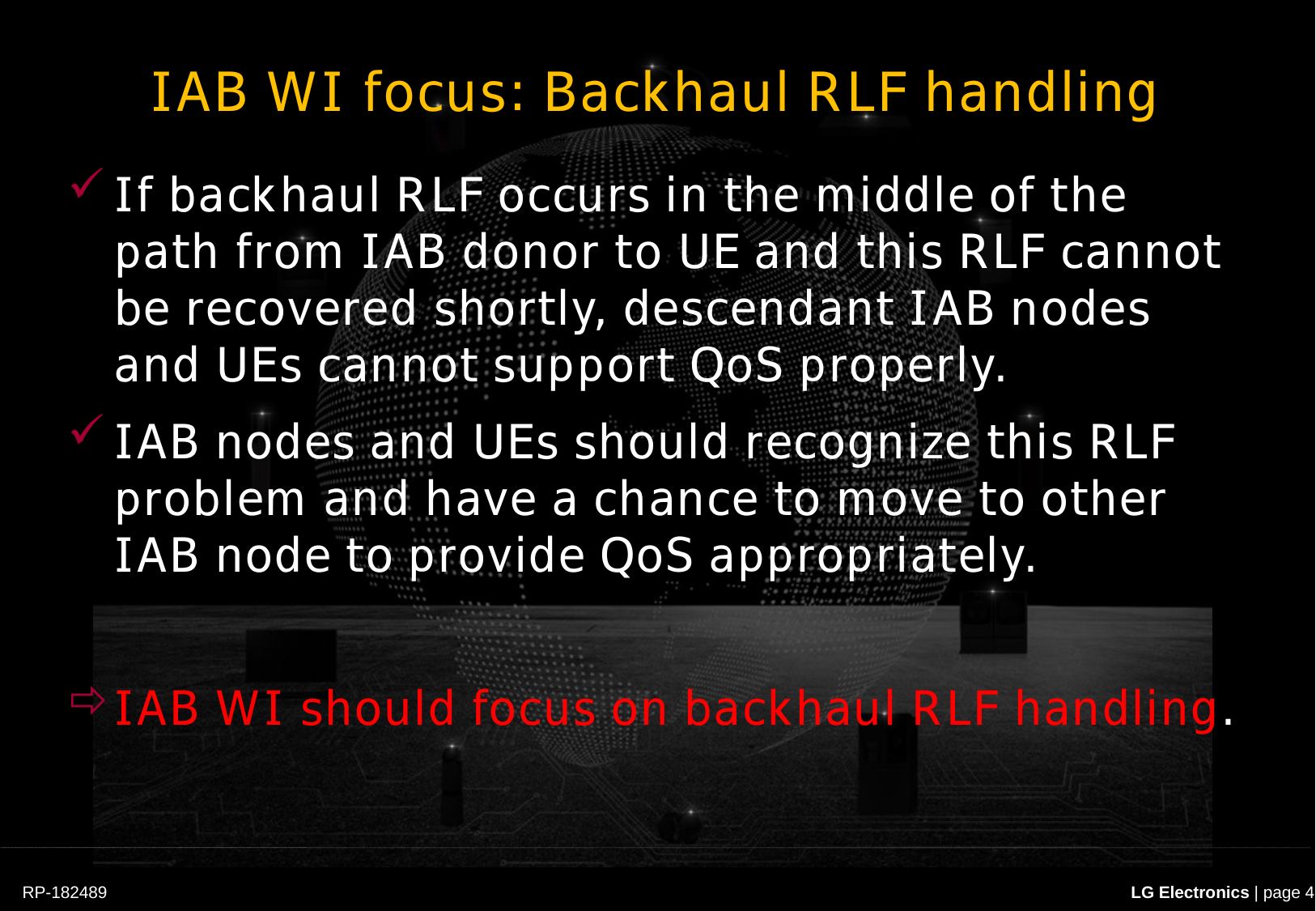

# IAB WI focus: Backhaul RLF handling
If backhaul RLF occurs in the middle of the path from IAB donor to UE and this RLF cannot be recovered shortly, descendant IAB nodes and UEs cannot support QoS properly.
IAB nodes and UEs should recognize this RLF problem and have a chance to move to other IAB node to provide QoS appropriately.

IAB WI should focus on backhaul RLF handling.